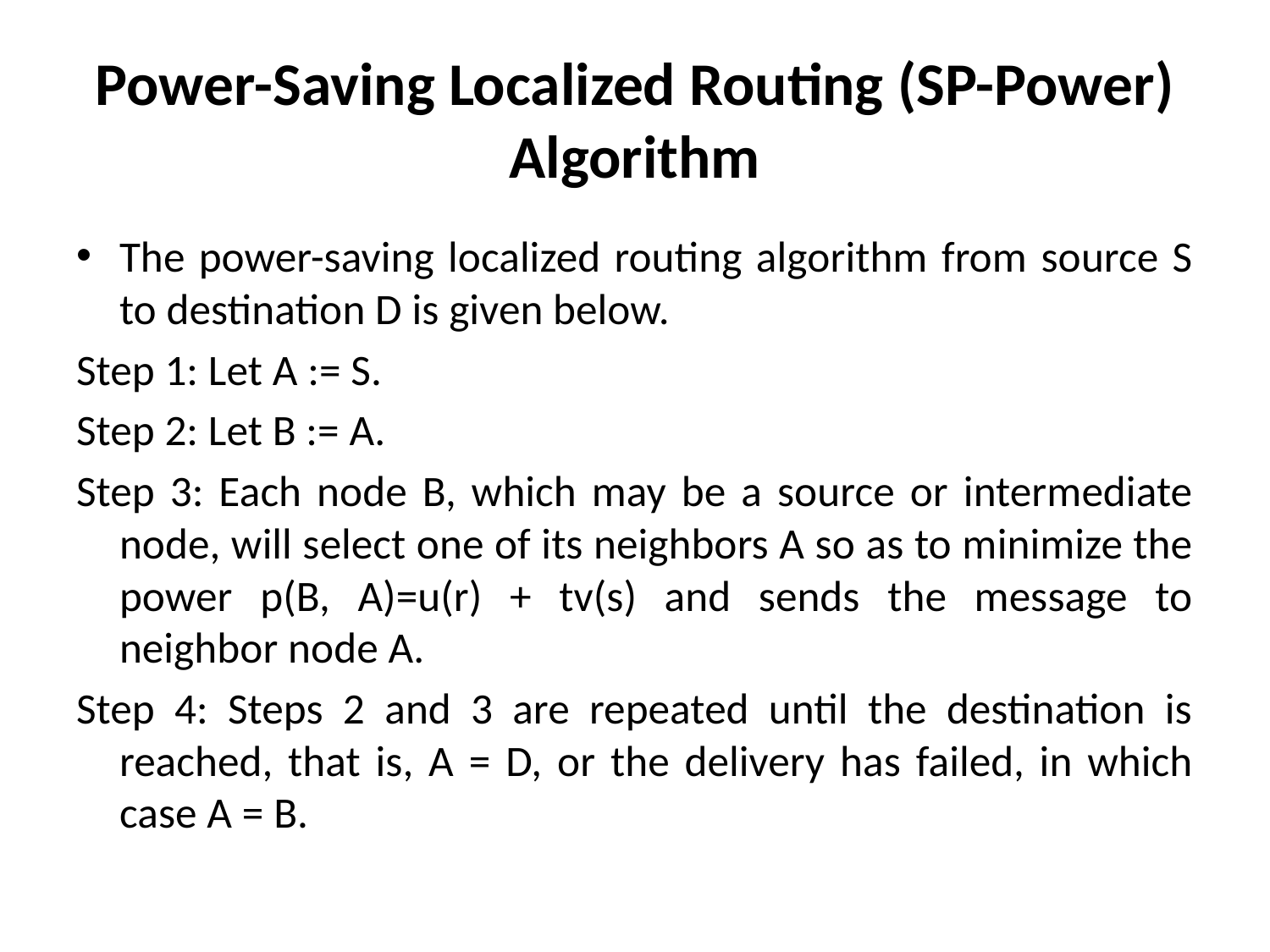

# Power-Saving Localized Routing (SP-Power) Algorithm
The power-saving localized routing algorithm from source S to destination D is given below.
Step 1: Let A := S.
Step 2: Let B := A.
Step 3: Each node B, which may be a source or intermediate node, will select one of its neighbors A so as to minimize the power p(B, A)=u(r) + tv(s) and sends the message to neighbor node A.
Step 4: Steps 2 and 3 are repeated until the destination is reached, that is, A = D, or the delivery has failed, in which case A = B.